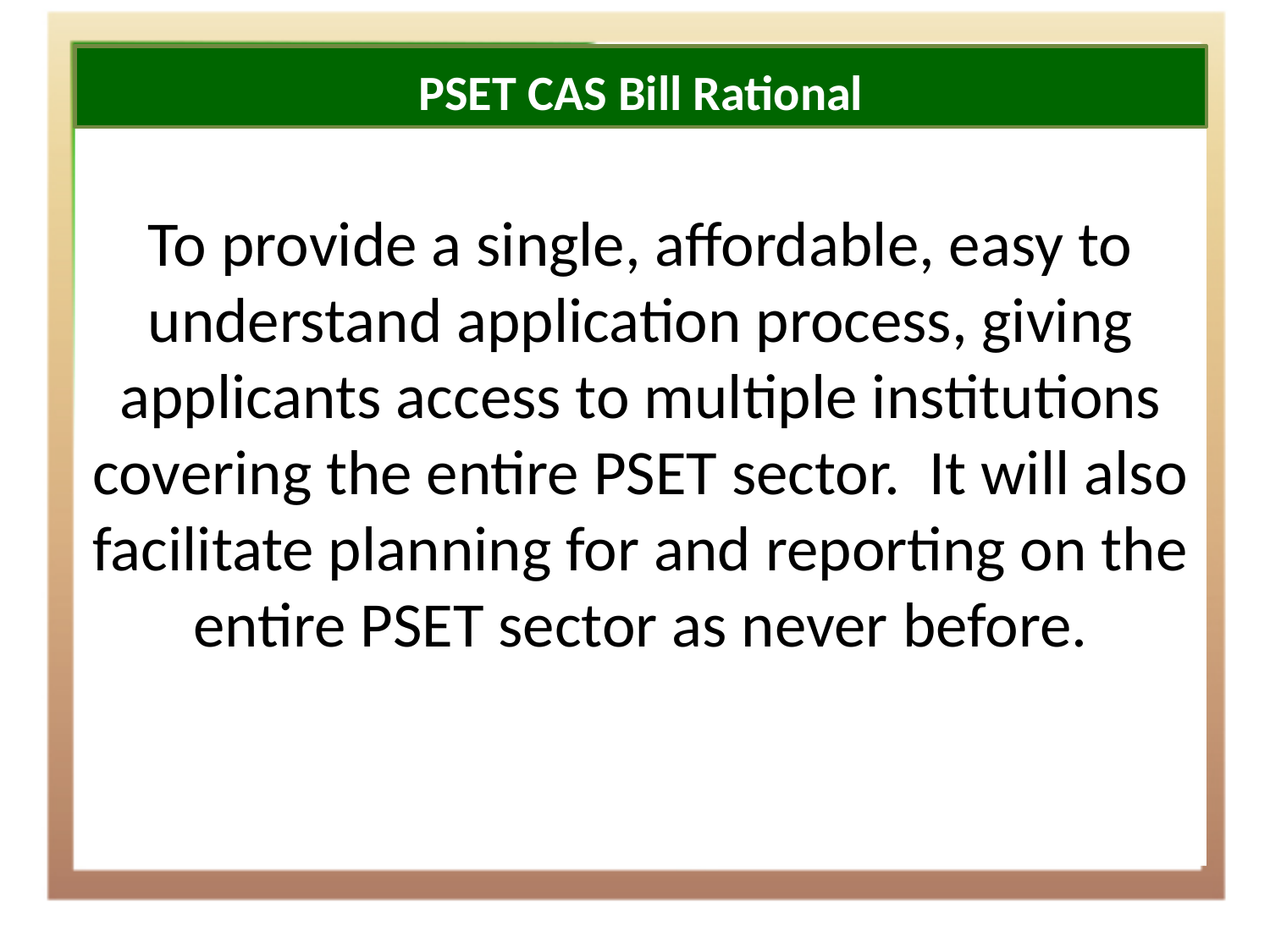

PSET CAS Bill Rational
#

To provide a single, affordable, easy to understand application process, giving applicants access to multiple institutions covering the entire PSET sector.  It will also facilitate planning for and reporting on the entire PSET sector as never before.